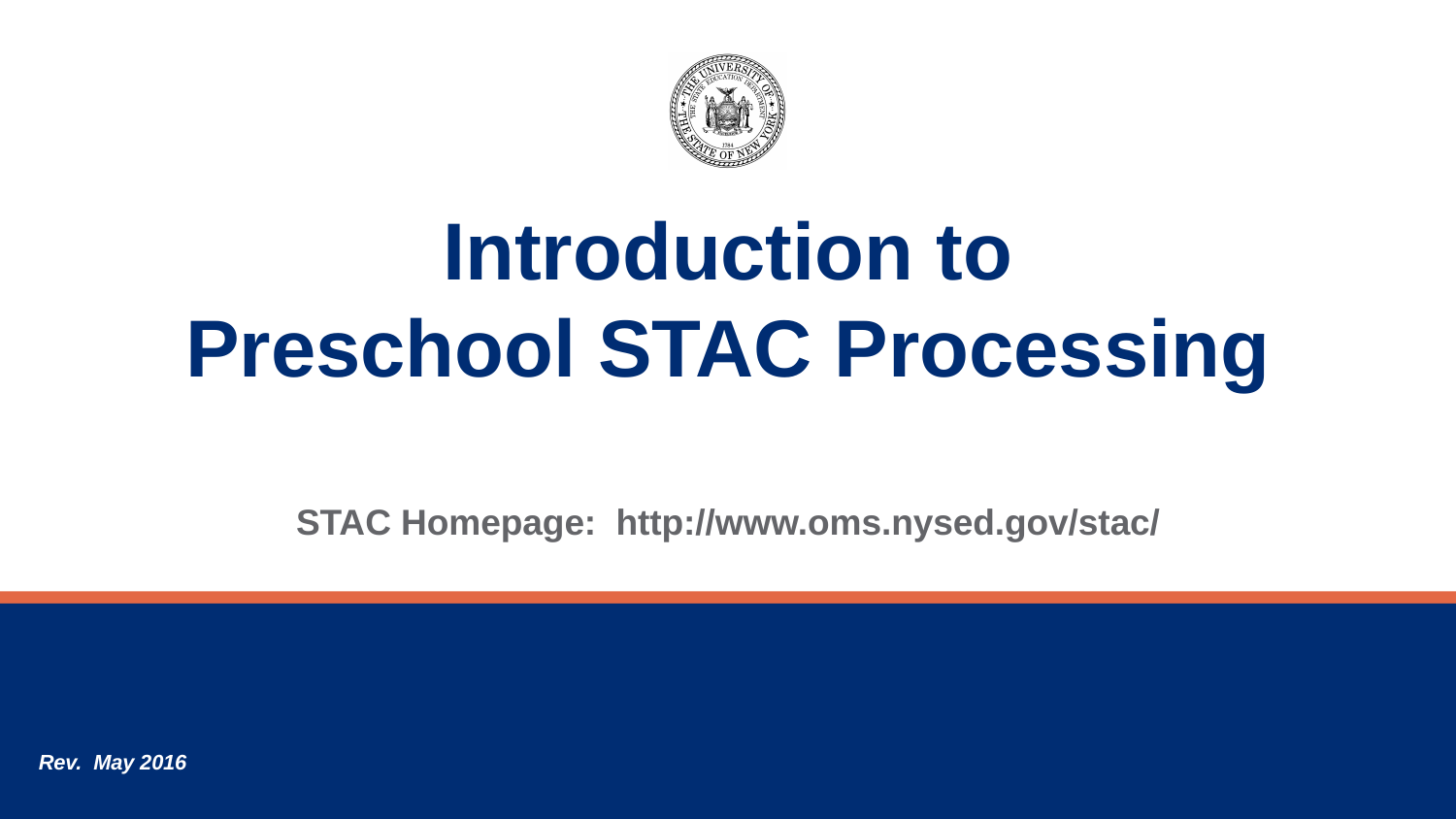

# Introduction to Preschool STAC Processing
STAC Homepage:  http://www.oms.nysed.gov/stac/
Rev.  May 2016